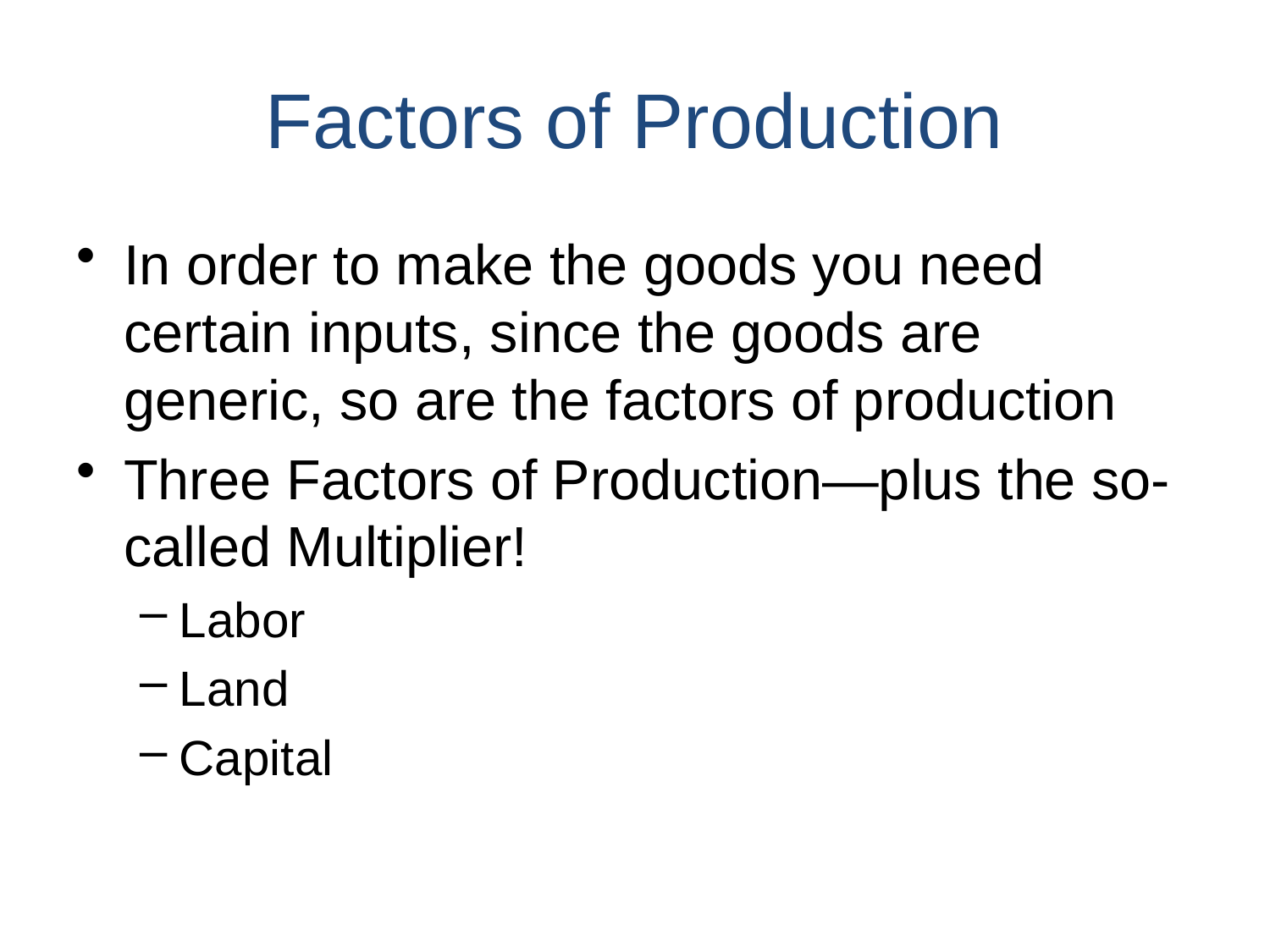

Factors of Production
In order to make the goods you need certain inputs, since the goods are generic, so are the factors of production
Three Factors of Production—plus the so-called Multiplier!
Labor
Land
Capital